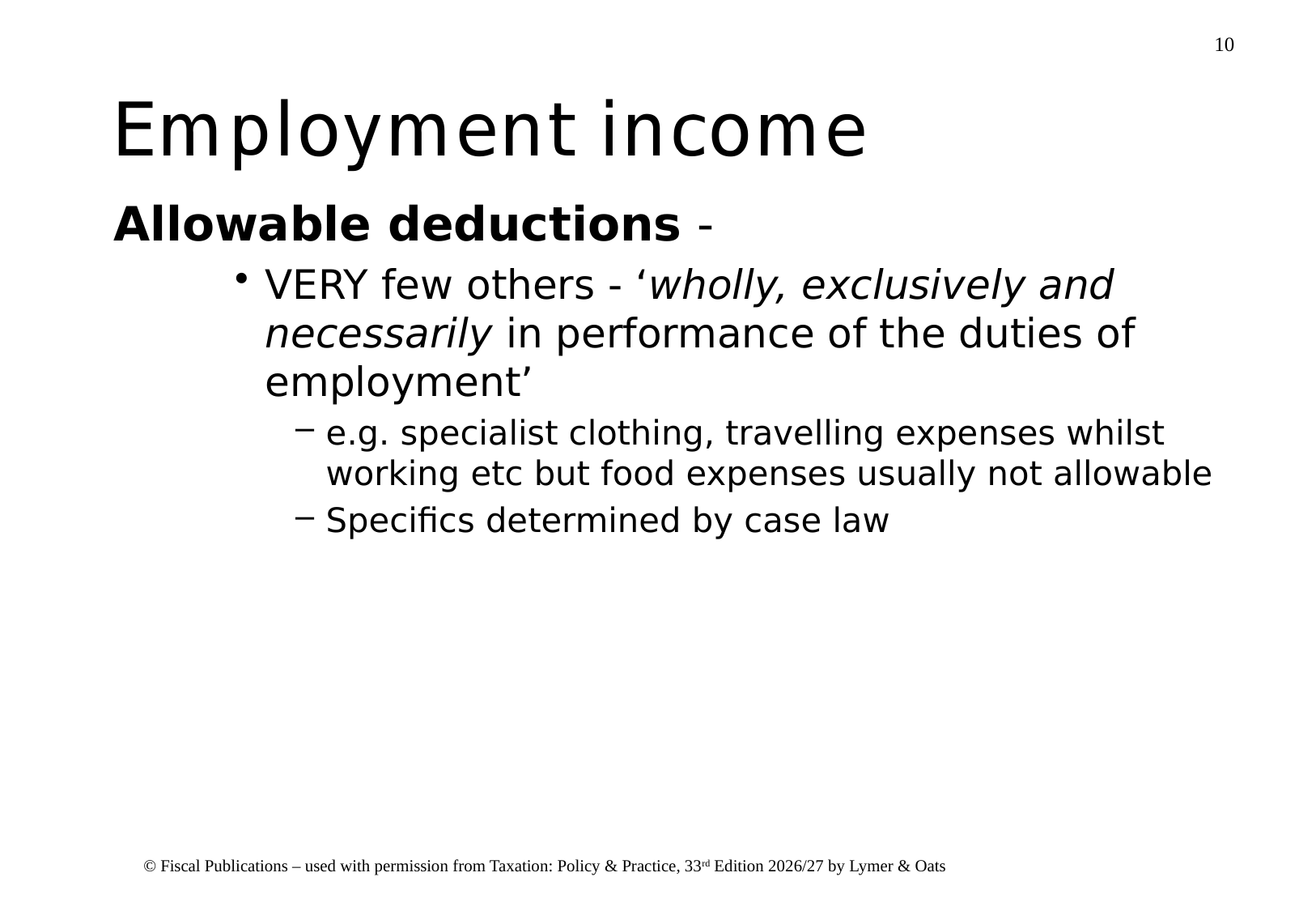

# Employment income
Allowable deductions -
VERY few others - ‘wholly, exclusively and necessarily in performance of the duties of employment’
e.g. specialist clothing, travelling expenses whilst working etc but food expenses usually not allowable
Specifics determined by case law